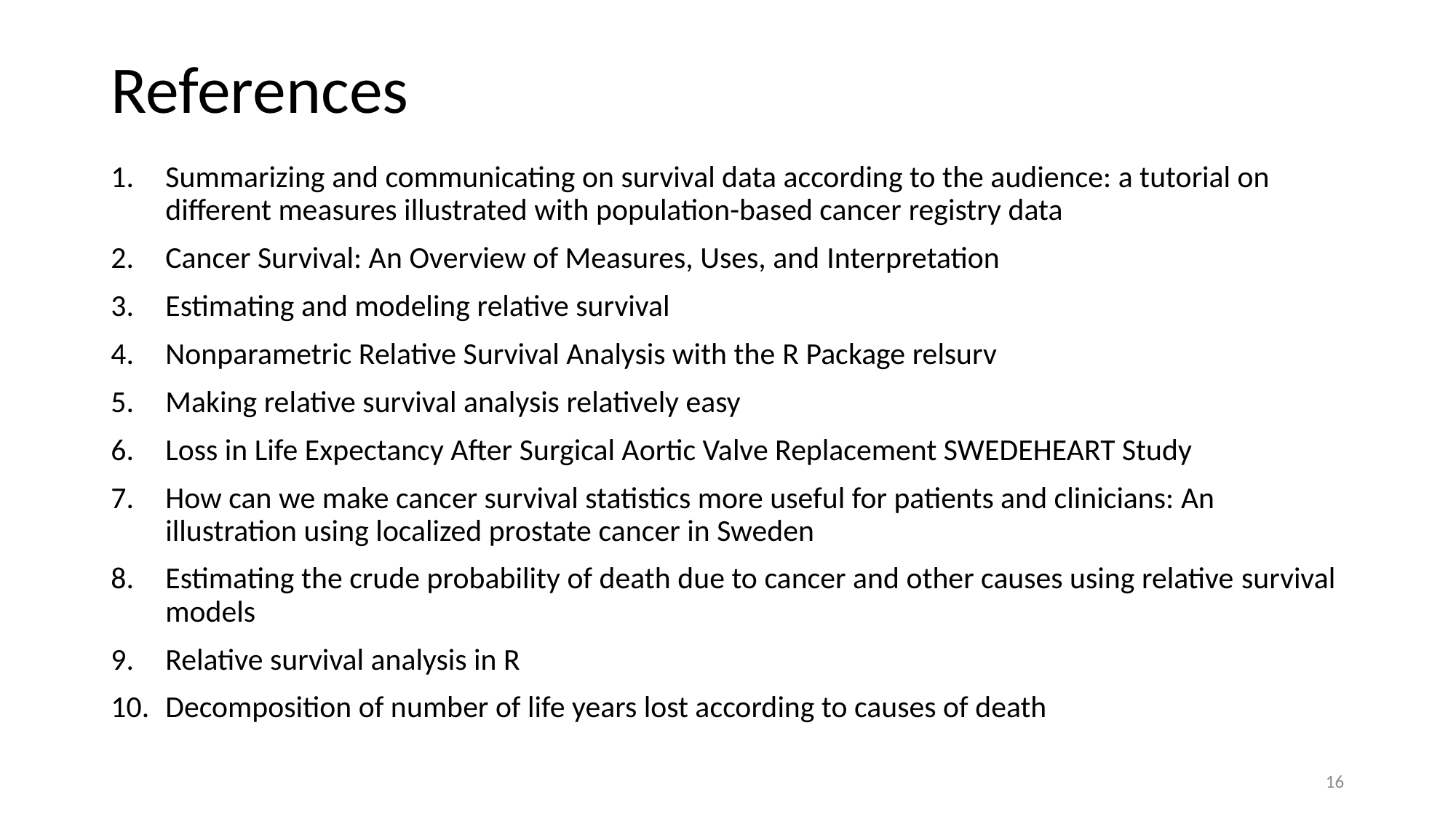

# References
Summarizing and communicating on survival data according to the audience: a tutorial on different measures illustrated with population-based cancer registry data
Cancer Survival: An Overview of Measures, Uses, and Interpretation
Estimating and modeling relative survival
Nonparametric Relative Survival Analysis with the R Package relsurv
Making relative survival analysis relatively easy
Loss in Life Expectancy After Surgical Aortic Valve Replacement SWEDEHEART Study
How can we make cancer survival statistics more useful for patients and clinicians: An illustration using localized prostate cancer in Sweden
Estimating the crude probability of death due to cancer and other causes using relative survival models
Relative survival analysis in R
Decomposition of number of life years lost according to causes of death
16